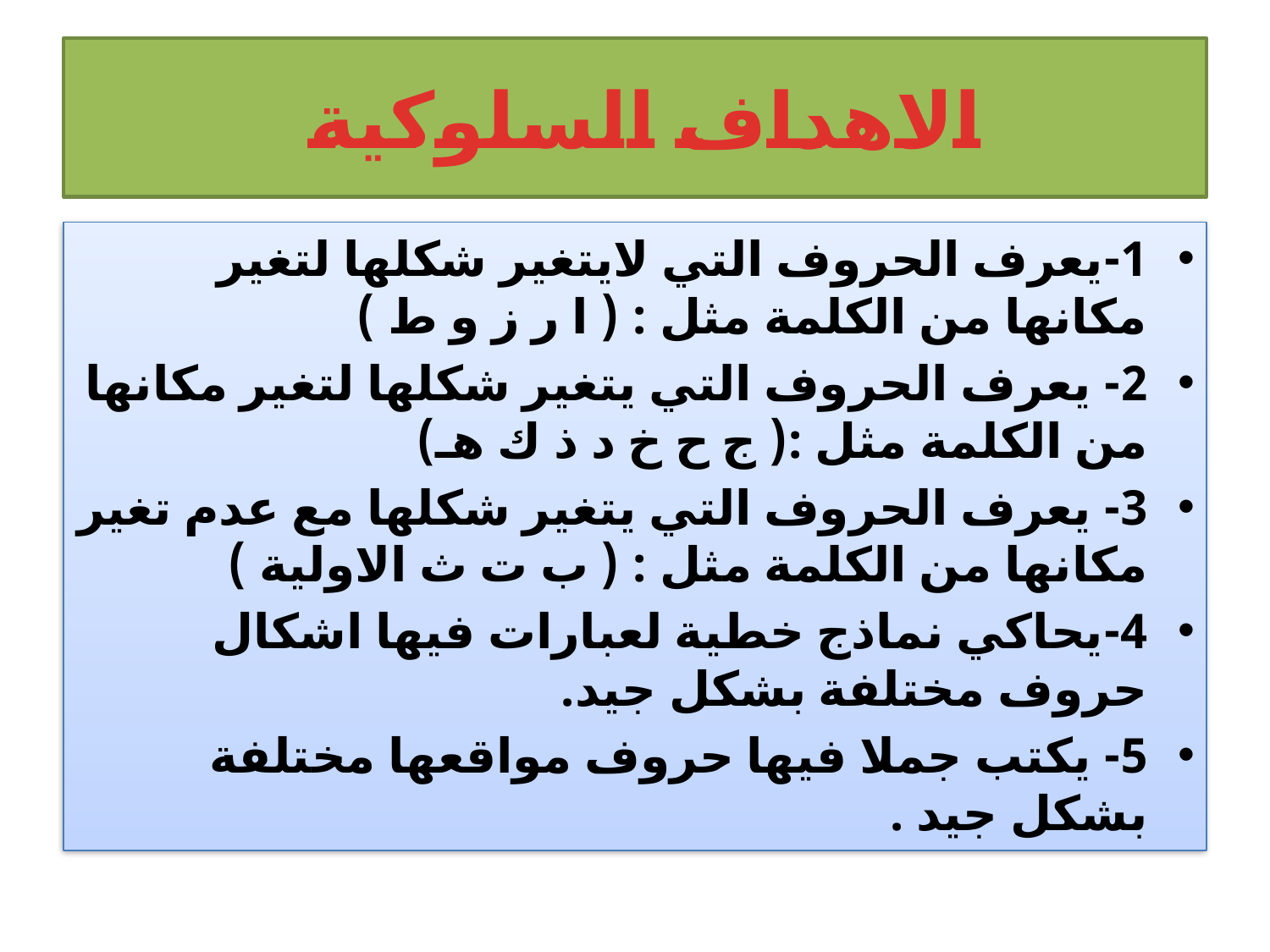

# الاهداف السلوكية
1-يعرف الحروف التي لايتغير شكلها لتغير مكانها من الكلمة مثل : ( ا ر ز و ط )
2- يعرف الحروف التي يتغير شكلها لتغير مكانها من الكلمة مثل :( ج ح خ د ذ ك هـ)
3- يعرف الحروف التي يتغير شكلها مع عدم تغير مكانها من الكلمة مثل : ( ب ت ث الاولية )
4-يحاكي نماذج خطية لعبارات فيها اشكال حروف مختلفة بشكل جيد.
5- يكتب جملا فيها حروف مواقعها مختلفة بشكل جيد .